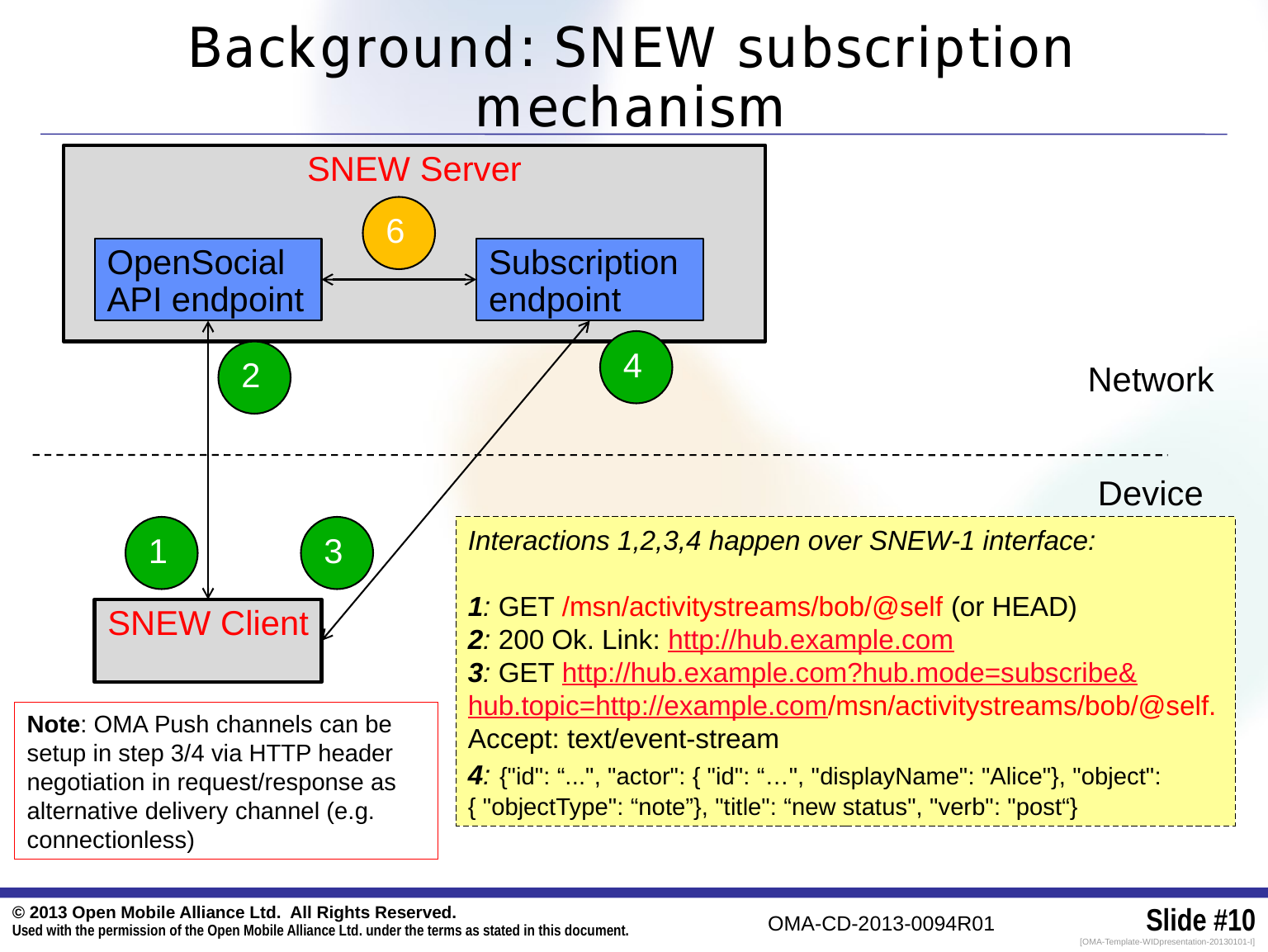

# Background: SNEW subscription mechanism
SNEW Server
6
OpenSocial API endpoint
Subscription endpoint
4
2
Network
Device
1
3
Interactions 1,2,3,4 happen over SNEW-1 interface:

1: GET /msn/activitystreams/bob/@self (or HEAD)
2: 200 Ok. Link: http://hub.example.com
3: GET http://hub.example.com?hub.mode=subscribe&
hub.topic=http://example.com/msn/activitystreams/bob/@self. Accept: text/event-stream
4: {"id": “...", "actor": { "id": “…", "displayName": "Alice"}, "object": { "objectType": “note”}, "title": “new status", "verb": "post“}
SNEW Client
Note: OMA Push channels can be setup in step 3/4 via HTTP header negotiation in request/response as alternative delivery channel (e.g. connectionless)